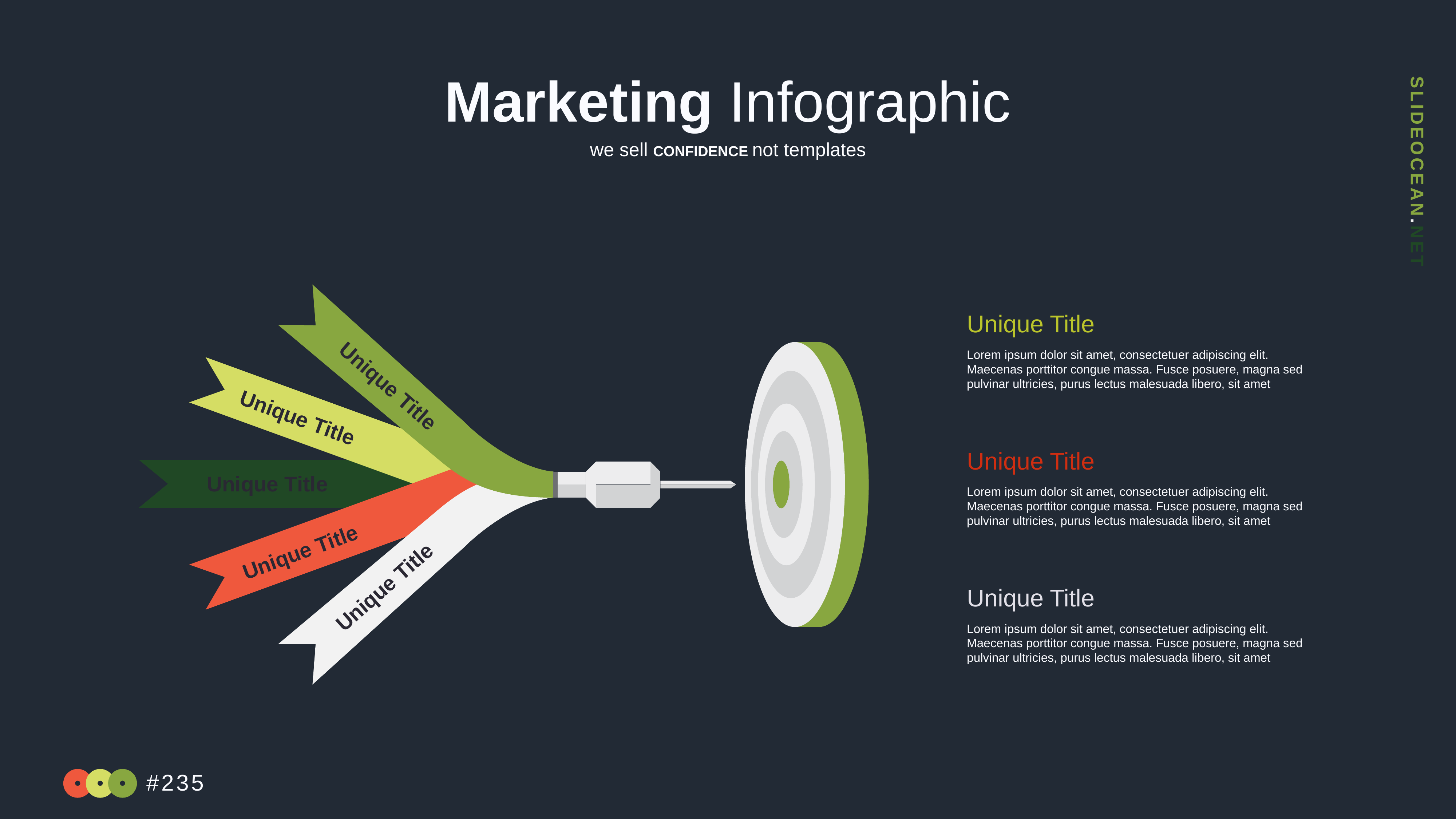

Marketing Infographic
we sell CONFIDENCE not templates

Unique Title
Lorem ipsum dolor sit amet, consectetuer adipiscing elit. Maecenas porttitor congue massa. Fusce posuere, magna sed pulvinar ultricies, purus lectus malesuada libero, sit amet

Unique Title

Unique Title

Unique Title
Lorem ipsum dolor sit amet, consectetuer adipiscing elit. Maecenas porttitor congue massa. Fusce posuere, magna sed pulvinar ultricies, purus lectus malesuada libero, sit amet

Unique Title

Unique Title
Unique Title
Unique Title
Lorem ipsum dolor sit amet, consectetuer adipiscing elit. Maecenas porttitor congue massa. Fusce posuere, magna sed pulvinar ultricies, purus lectus malesuada libero, sit amet
#235